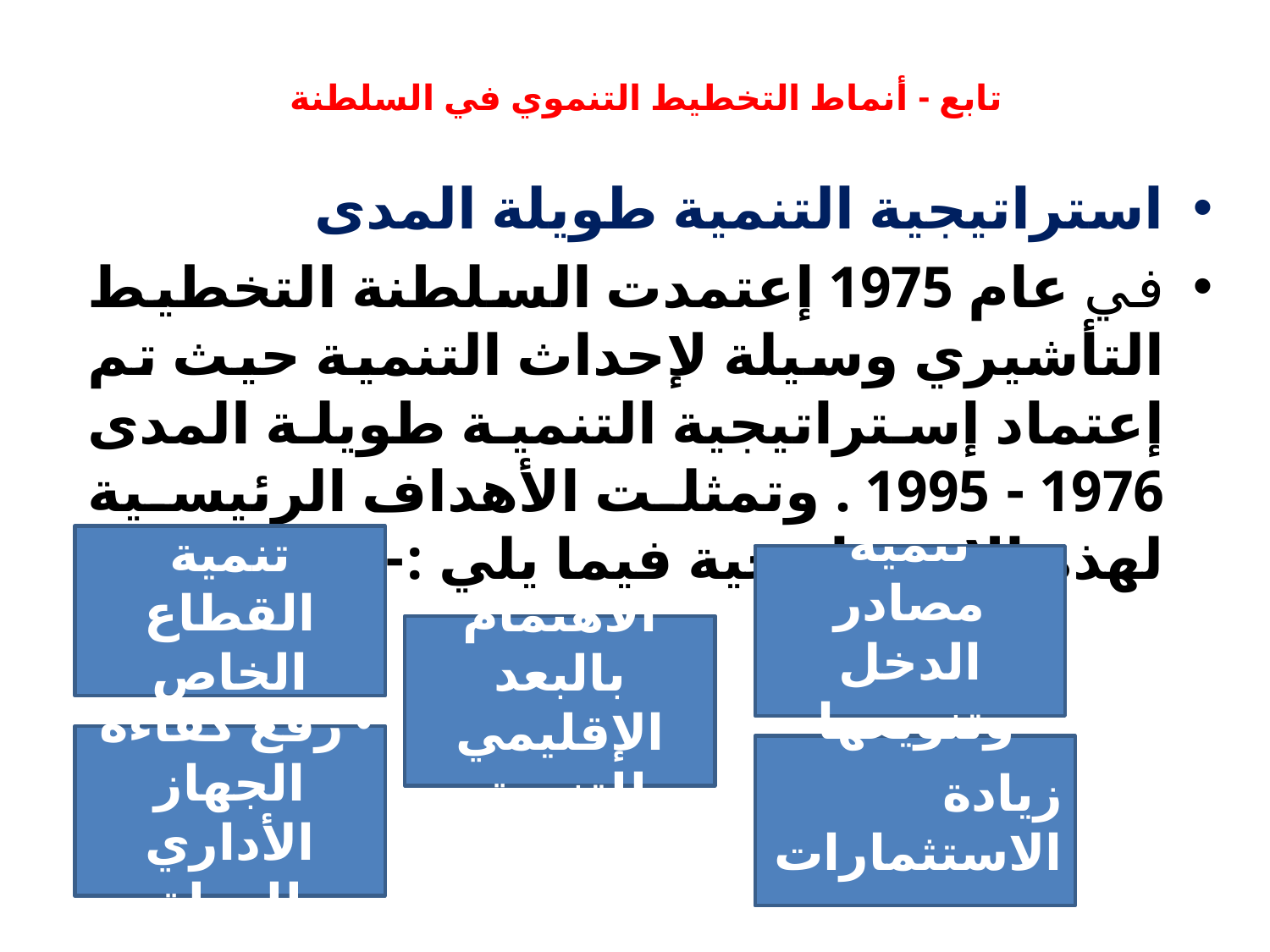

# تابع - أنماط التخطيط التنموي في السلطنة
استراتيجية التنمية طويلة المدى
في عام 1975 إعتمدت السلطنة التخطيط التأشيري وسيلة لإحداث التنمية حيث تم إعتماد إستراتيجية التنمية طويلة المدى 1976 - 1995 . وتمثلت الأهداف الرئيسية لهذه الاستراتيجية فيما يلي :-

تنمية القطاع الخاص
تنمية مصادر الدخل وتنويعها
الاهتمام بالبعد الإقليمي للتنمية
رفع كفاءة الجهاز الأداري للدولة
زيادة الاستثمارات